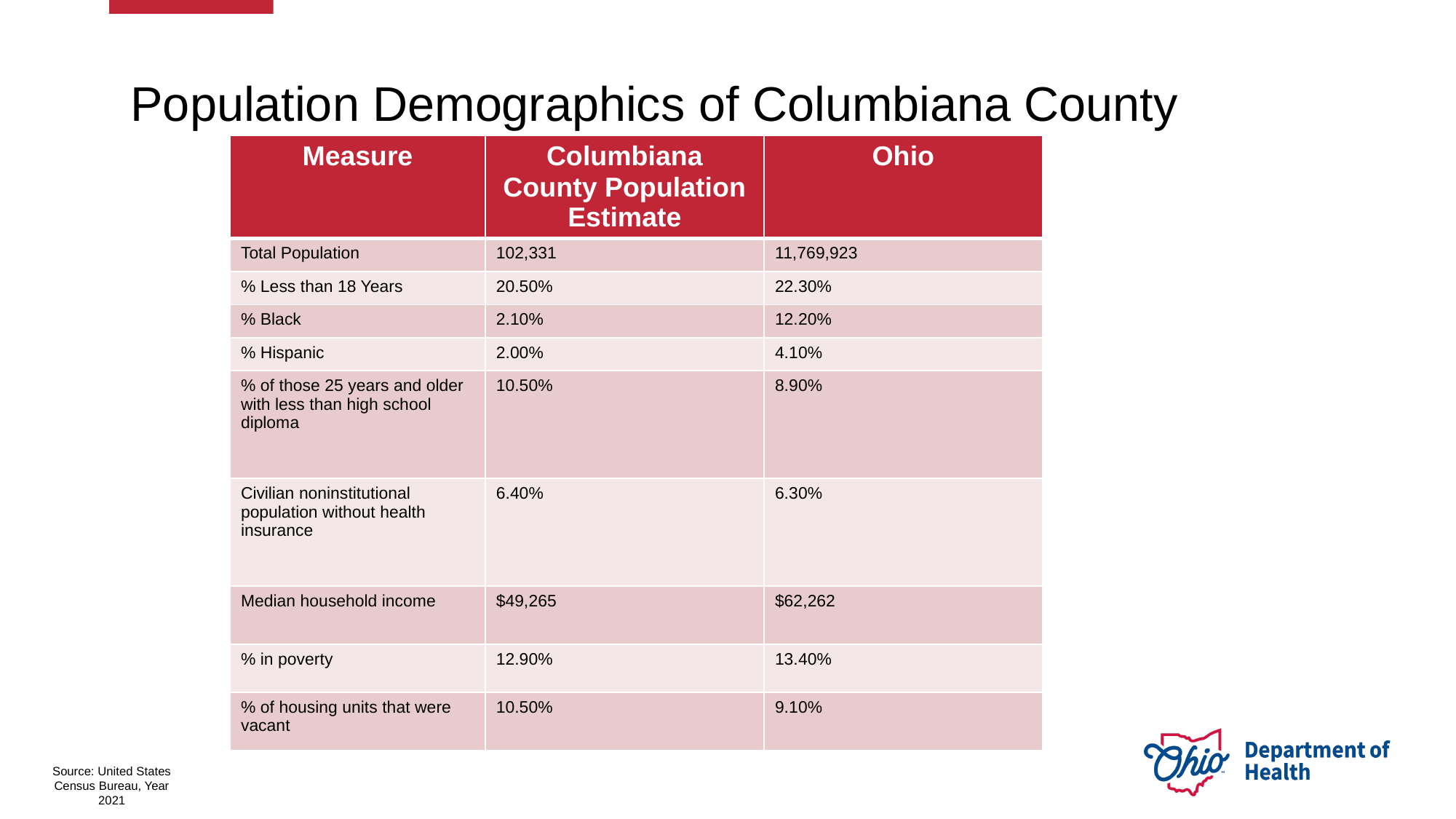

# Population Demographics of Columbiana County
| Measure | Columbiana County Population Estimate | Ohio |
| --- | --- | --- |
| Total Population | 102,331 | 11,769,923 |
| % Less than 18 Years | 20.50% | 22.30% |
| % Black | 2.10% | 12.20% |
| % Hispanic | 2.00% | 4.10% |
| % of those 25 years and older with less than high school diploma | 10.50% | 8.90% |
| Civilian noninstitutional population without health insurance | 6.40% | 6.30% |
| Median household income | $49,265 | $62,262 |
| % in poverty | 12.90% | 13.40% |
| % of housing units that were vacant | 10.50% | 9.10% |
Source: United States Census Bureau, Year 2021